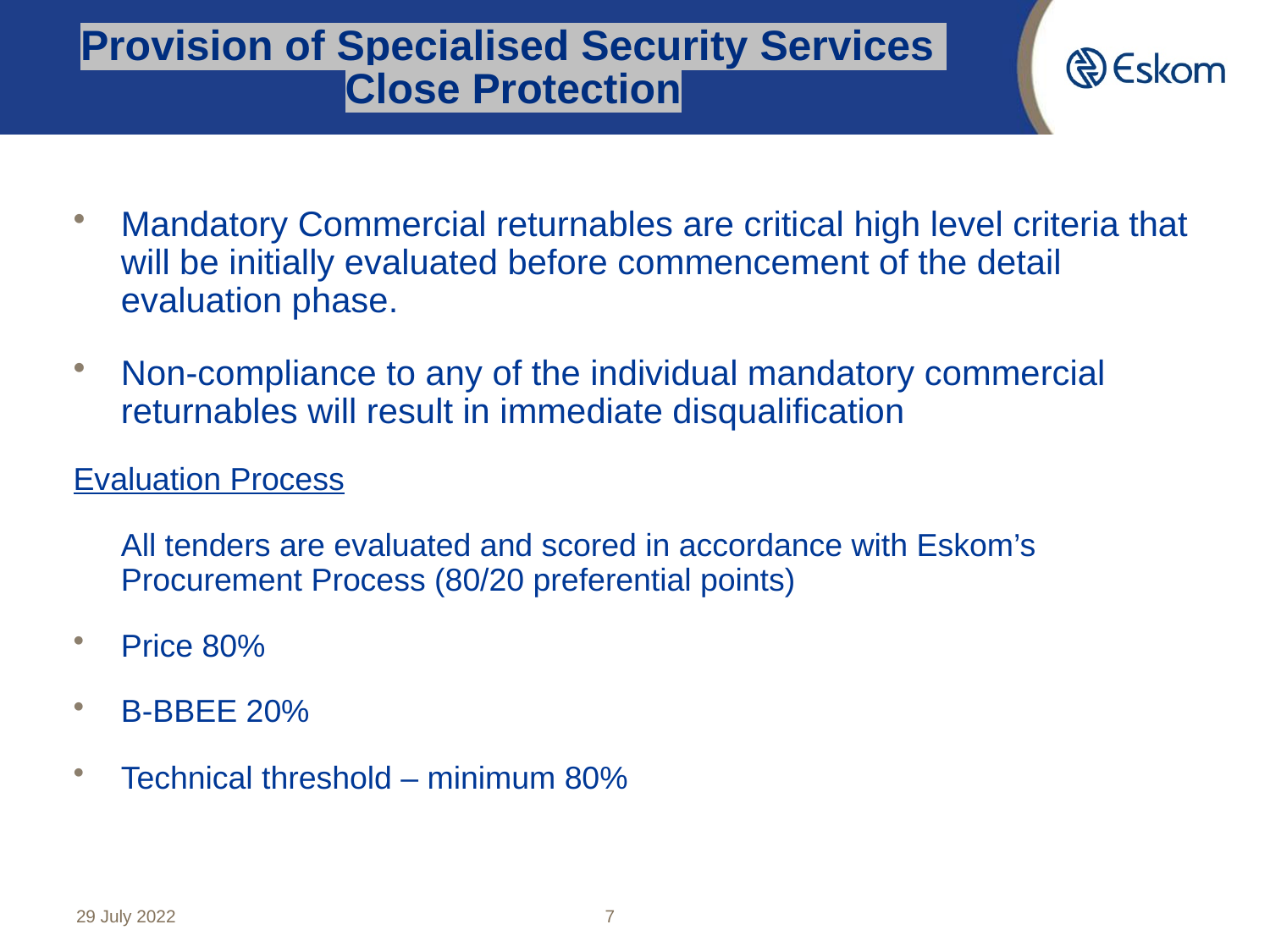

# Provision of Specialised Security Services  Close Protection
Mandatory Commercial returnables are critical high level criteria that will be initially evaluated before commencement of the detail evaluation phase.
Non-compliance to any of the individual mandatory commercial returnables will result in immediate disqualification
Evaluation Process
	All tenders are evaluated and scored in accordance with Eskom’s Procurement Process (80/20 preferential points)
Price 80%
B-BBEE 20%
Technical threshold – minimum 80%

29 July 2022
7